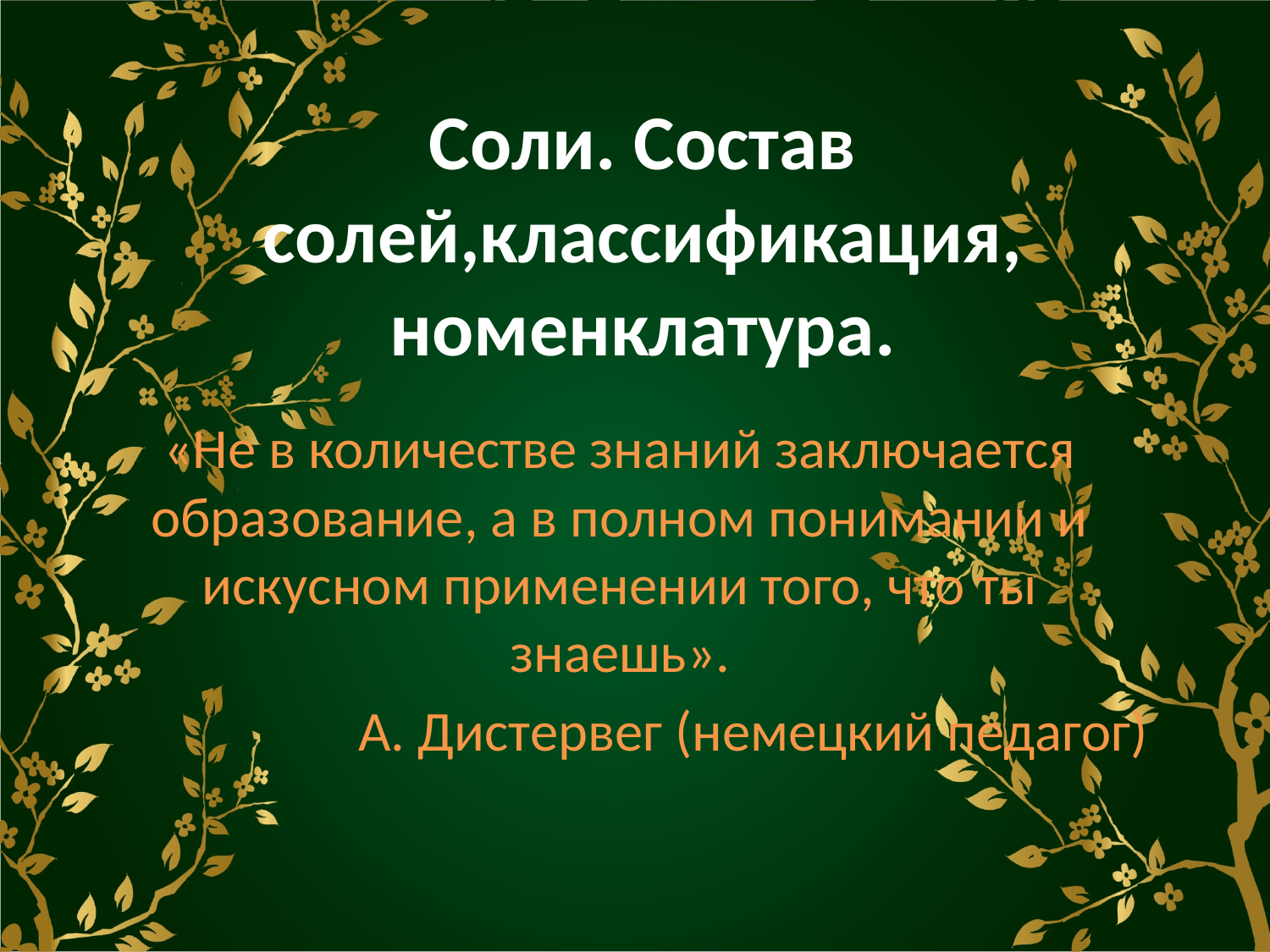

# Соли. Состав солей,классификация, номенклатура.
«Не в количестве знаний заключается образование, а в полном понимании и искусном применении того, что ты знаешь».
                     А. Дистервег (немецкий педагог)